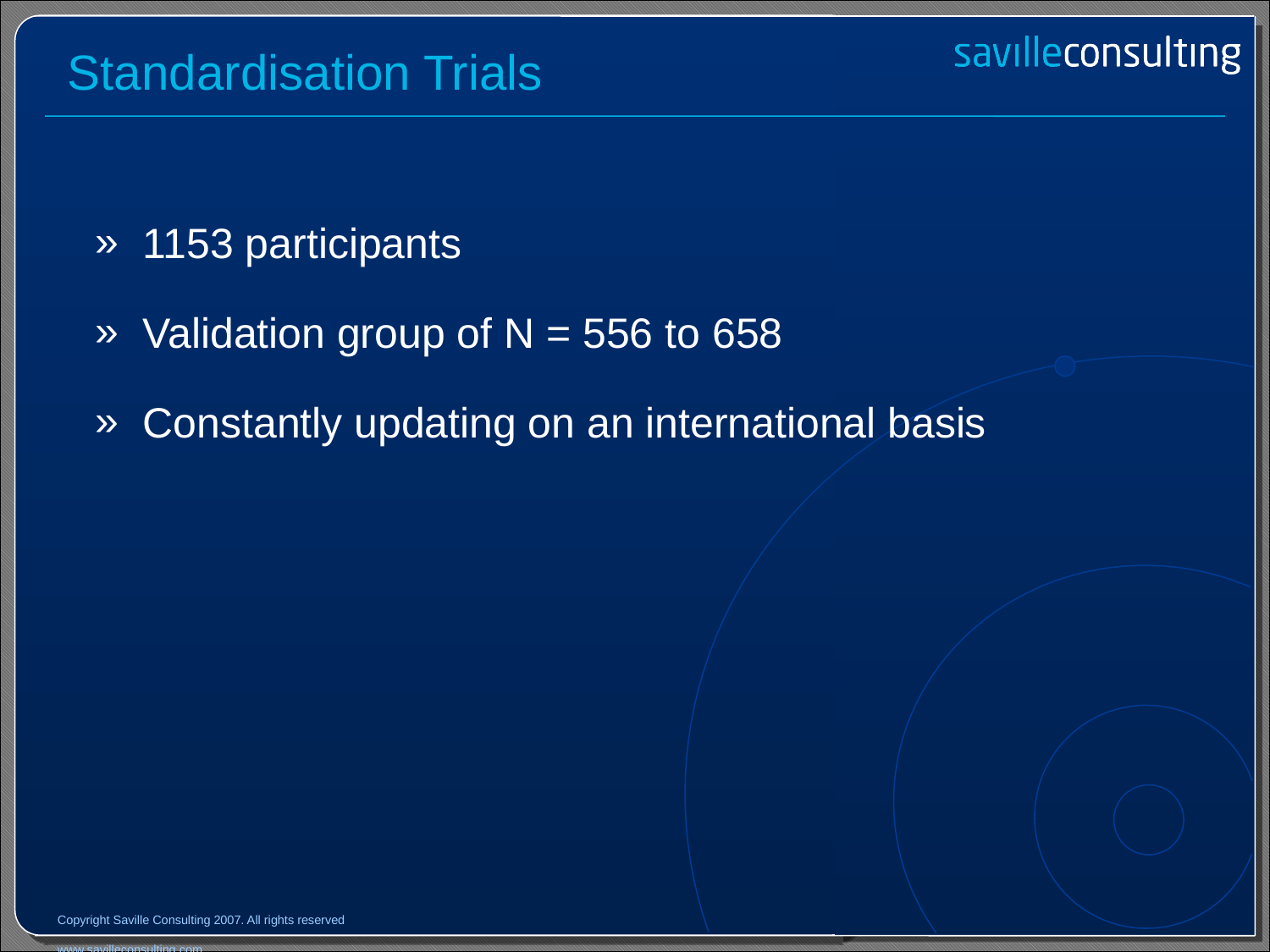

# Standardisation Trials
1153 participants
Validation group of N = 556 to 658
Constantly updating on an international basis